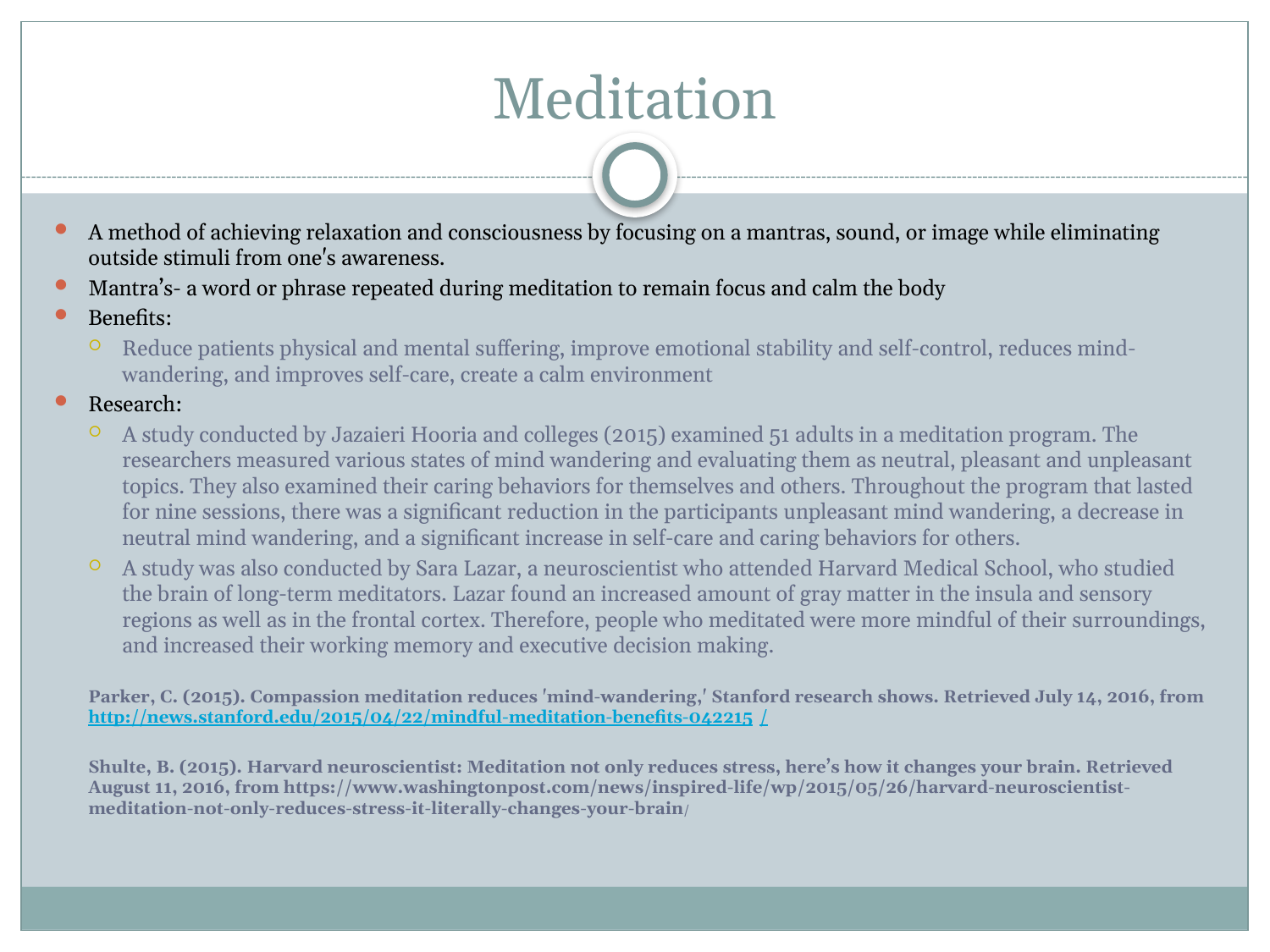

# Meditation
A method of achieving relaxation and consciousness by focusing on a mantras, sound, or image while eliminating outside stimuli from one's awareness.
Mantra’s- a word or phrase repeated during meditation to remain focus and calm the body
Benefits:
Reduce patients physical and mental suffering, improve emotional stability and self-control, reduces mind-wandering, and improves self-care, create a calm environment
Research:
A study conducted by Jazaieri Hooria and colleges (2015) examined 51 adults in a meditation program. The researchers measured various states of mind wandering and evaluating them as neutral, pleasant and unpleasant topics. They also examined their caring behaviors for themselves and others. Throughout the program that lasted for nine sessions, there was a significant reduction in the participants unpleasant mind wandering, a decrease in neutral mind wandering, and a significant increase in self-care and caring behaviors for others.
A study was also conducted by Sara Lazar, a neuroscientist who attended Harvard Medical School, who studied the brain of long-term meditators. Lazar found an increased amount of gray matter in the insula and sensory regions as well as in the frontal cortex. Therefore, people who meditated were more mindful of their surroundings, and increased their working memory and executive decision making.

Parker, C. (2015). Compassion meditation reduces 'mind-wandering,' Stanford research shows. Retrieved July 14, 2016, from http://news.stanford.edu/2015/04/22/mindful-meditation-benefits-042215/

Shulte, B. (2015). Harvard neuroscientist: Meditation not only reduces stress, here’s how it changes your brain. Retrieved August 11, 2016, from https://www.washingtonpost.com/news/inspired-life/wp/2015/05/26/harvard-neuroscientist-meditation-not-only-reduces-stress-it-literally-changes-your-brain/